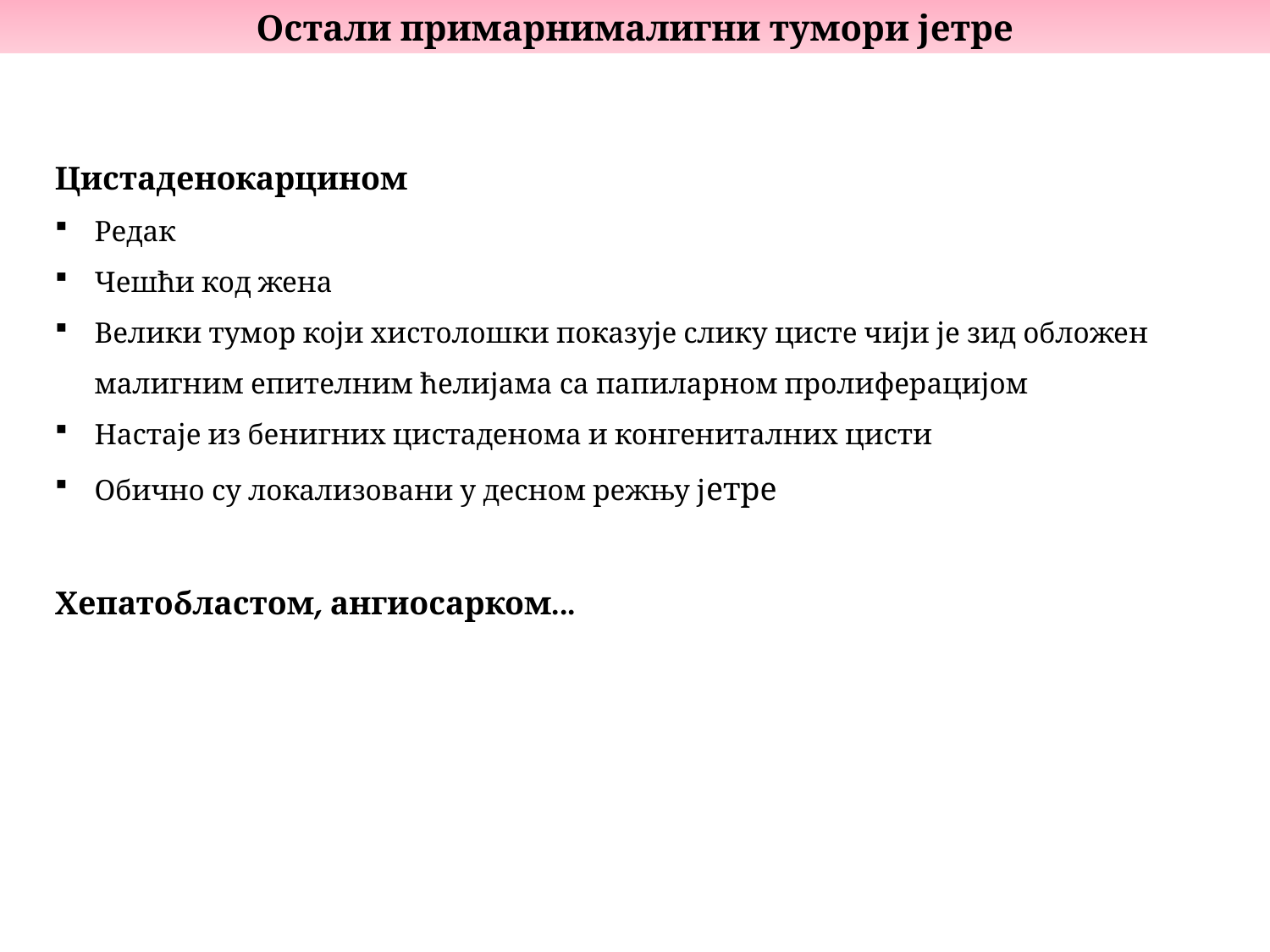

Остали примарнималигни тумори јетре

Цистаденокарцином
Редак
Чешћи код жена
Велики тумор који хистолошки показује слику цисте чији је зид обложен малигним епителним ћелијама са папиларном пролиферацијом
Настаје из бенигних цистаденома и конгениталних цисти
Обично су локализовани у десном режњу јетре

Хепатобластом, ангиосарком...